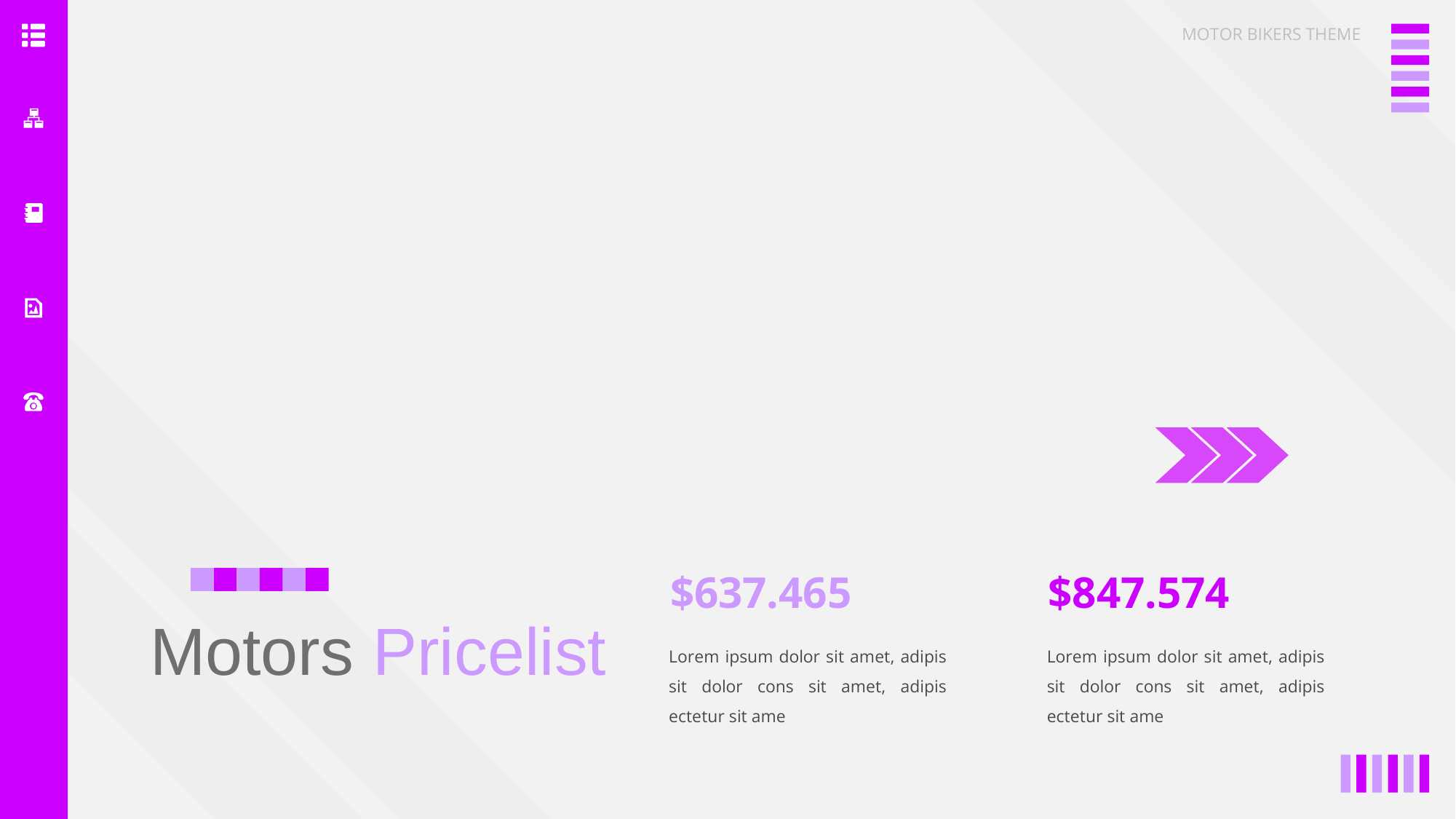

MOTOR BIKERS THEME

$637.465
Lorem ipsum dolor sit amet, adipis sit dolor cons sit amet, adipis ectetur sit ame
$847.574
Lorem ipsum dolor sit amet, adipis sit dolor cons sit amet, adipis ectetur sit ame

Motors Pricelist